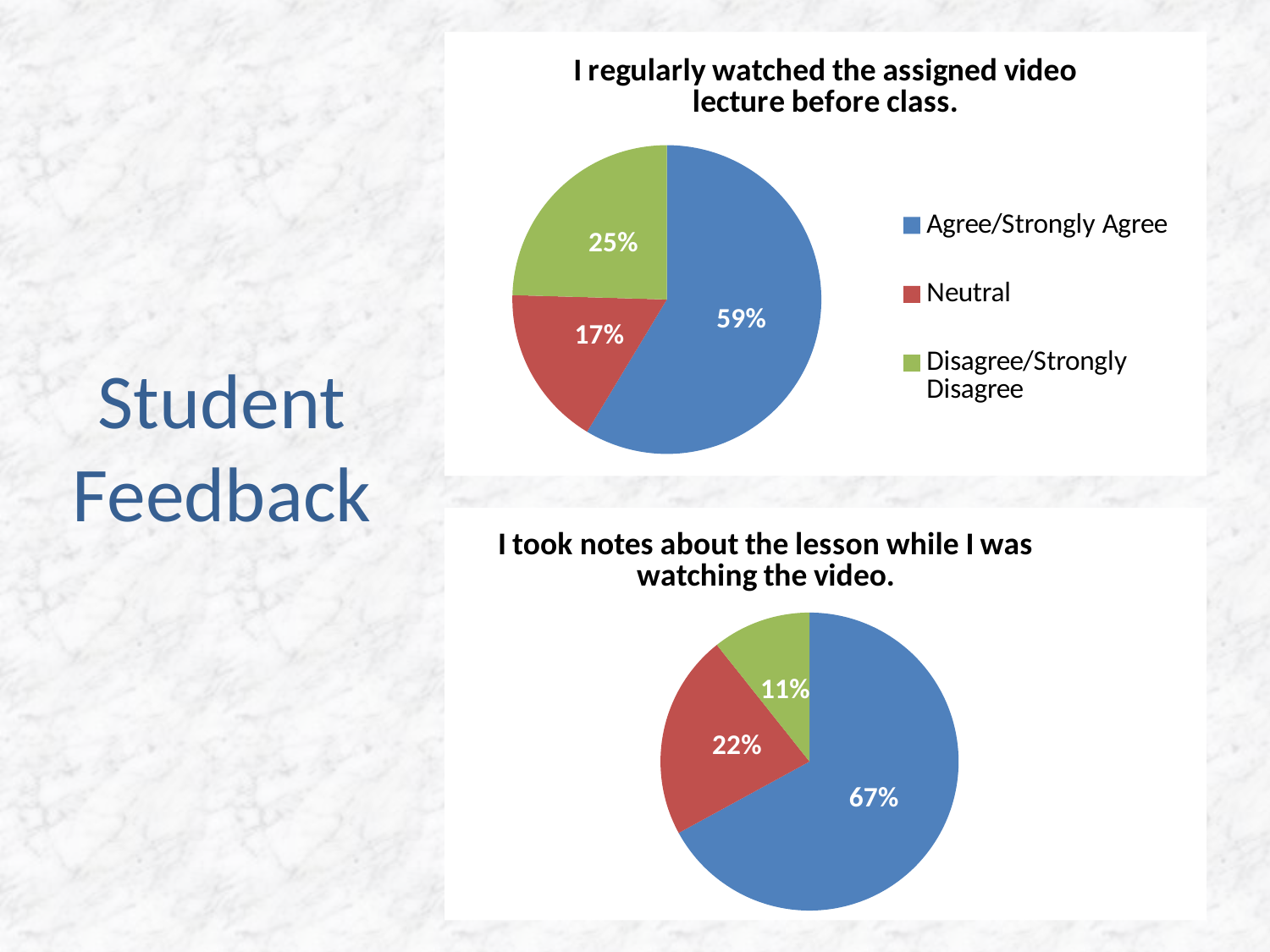

### Chart:

| Category | I regularly watched the assigned video lecture before class. |
|---|---|
| Agree/Strongly Agree | 258.0 |
| Neutral | 74.0 |
| Disagree/Strongly Disagree | 108.0 |
# Student Feedback

### Chart:

| Category | I took notes about the lesson while I was watching the video. |
|---|---|
| Agree/Strongly Agree | 295.0 |
| Neutral | 98.0 |
| Disagree/Strongly Disagree | 47.0 |